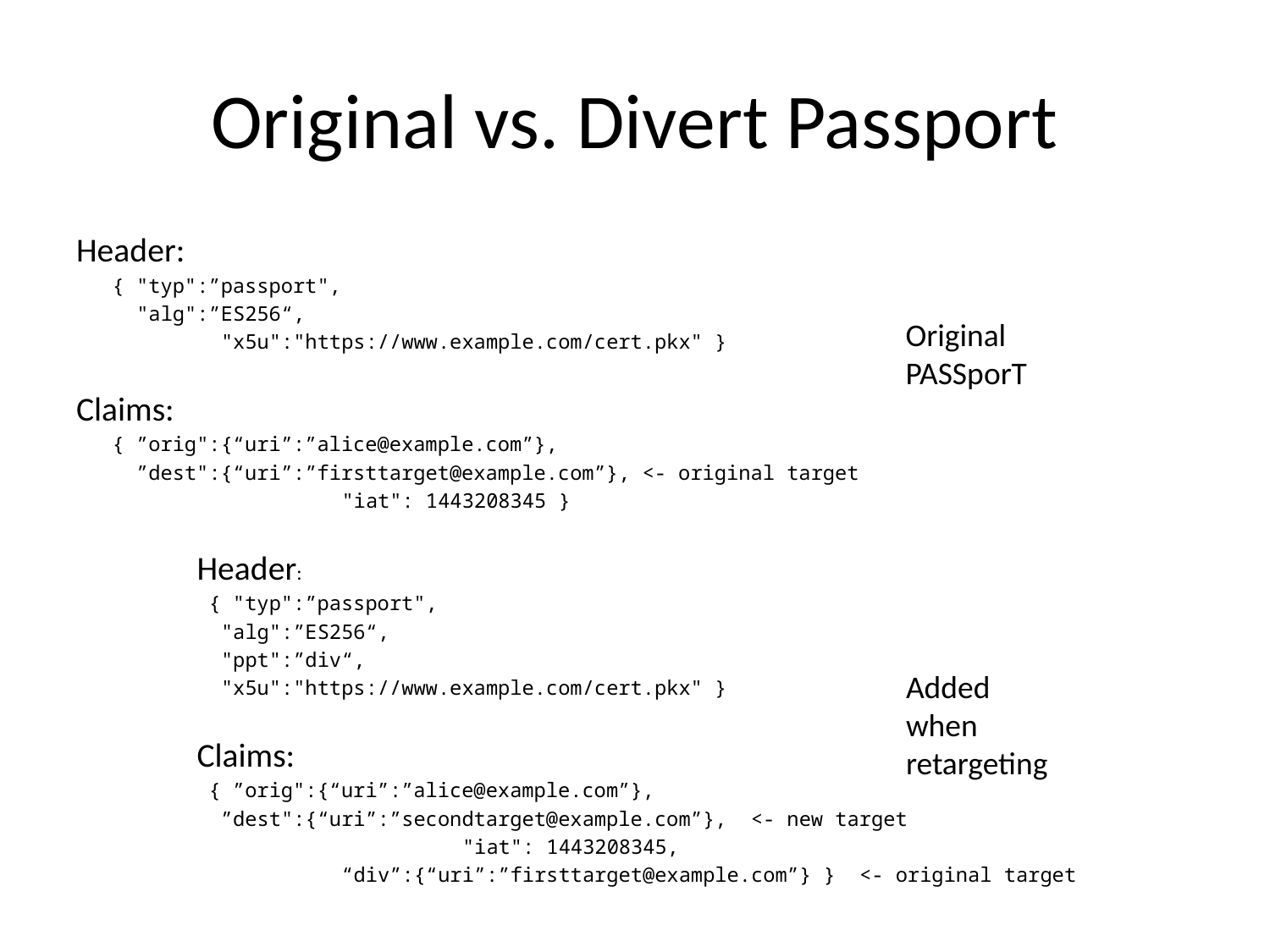

# Original vs. Divert Passport
Header:
   { "typ":”passport",
     "alg":”ES256“,
	  "x5u":"https://www.example.com/cert.pkx" }

Claims:
   { ”orig":{“uri”:”alice@example.com”},
     ”dest":{“uri”:”firsttarget@example.com”}, <- original target
		  "iat": 1443208345 }

	Header:
  	 { "typ":”passport",
   	  "alg":”ES256“,
   	  "ppt":”div“,
   	  "x5u":"https://www.example.com/cert.pkx" }

	Claims:
  	 { ”orig":{“uri”:”alice@example.com”},
   	  ”dest":{“uri”:”secondtarget@example.com”},  <- new target
			  "iat": 1443208345,
		  “div”:{“uri”:”firsttarget@example.com”} }  <- original target

Original
PASSporT
Added
when
retargeting